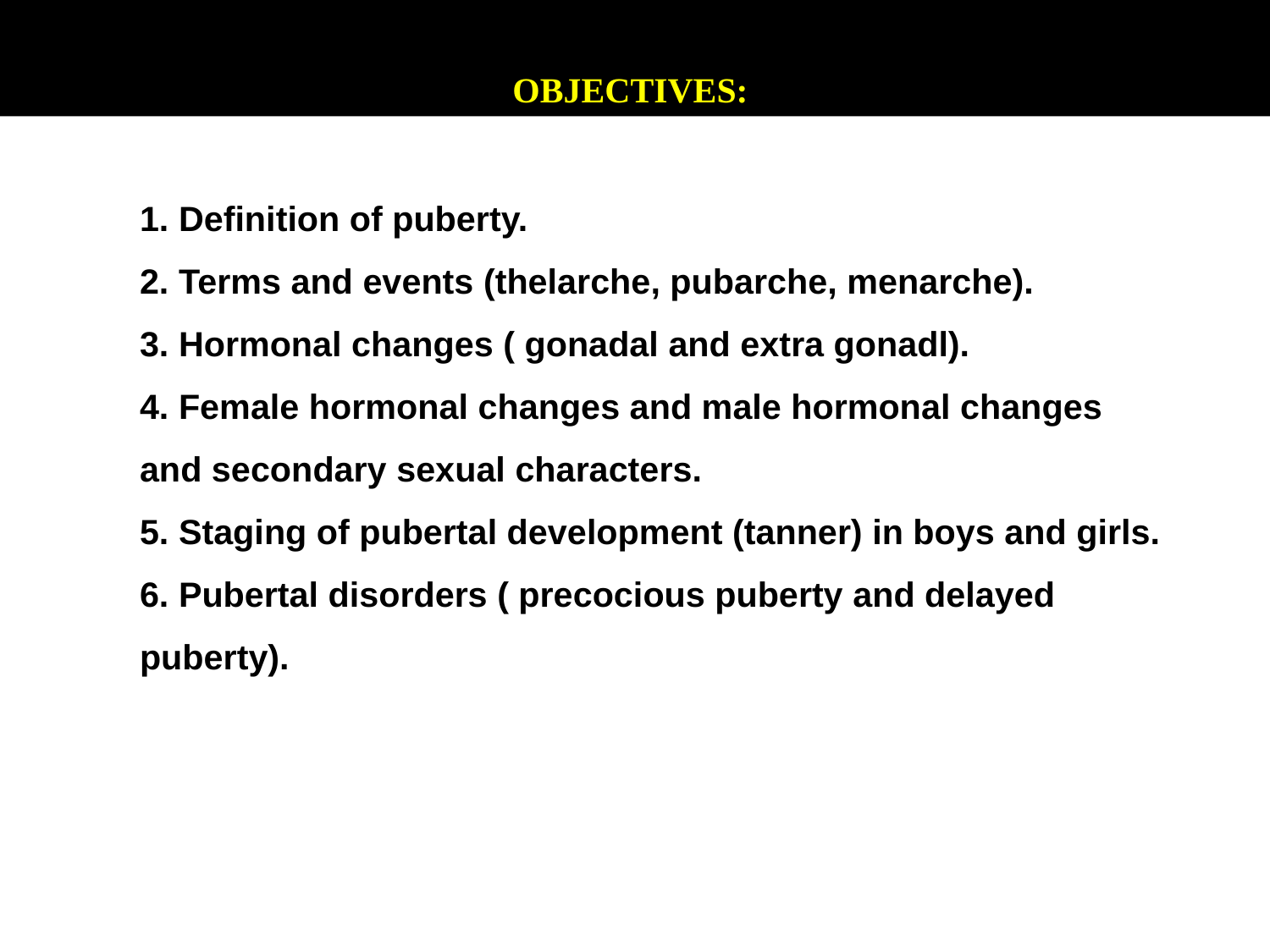

OBJECTIVES:
# 1. Definition of puberty. 2. Terms and events (thelarche, pubarche, menarche). 3. Hormonal changes ( gonadal and extra gonadl). 4. Female hormonal changes and male hormonal changes and secondary sexual characters. 5. Staging of pubertal development (tanner) in boys and girls. 6. Pubertal disorders ( precocious puberty and delayed puberty).